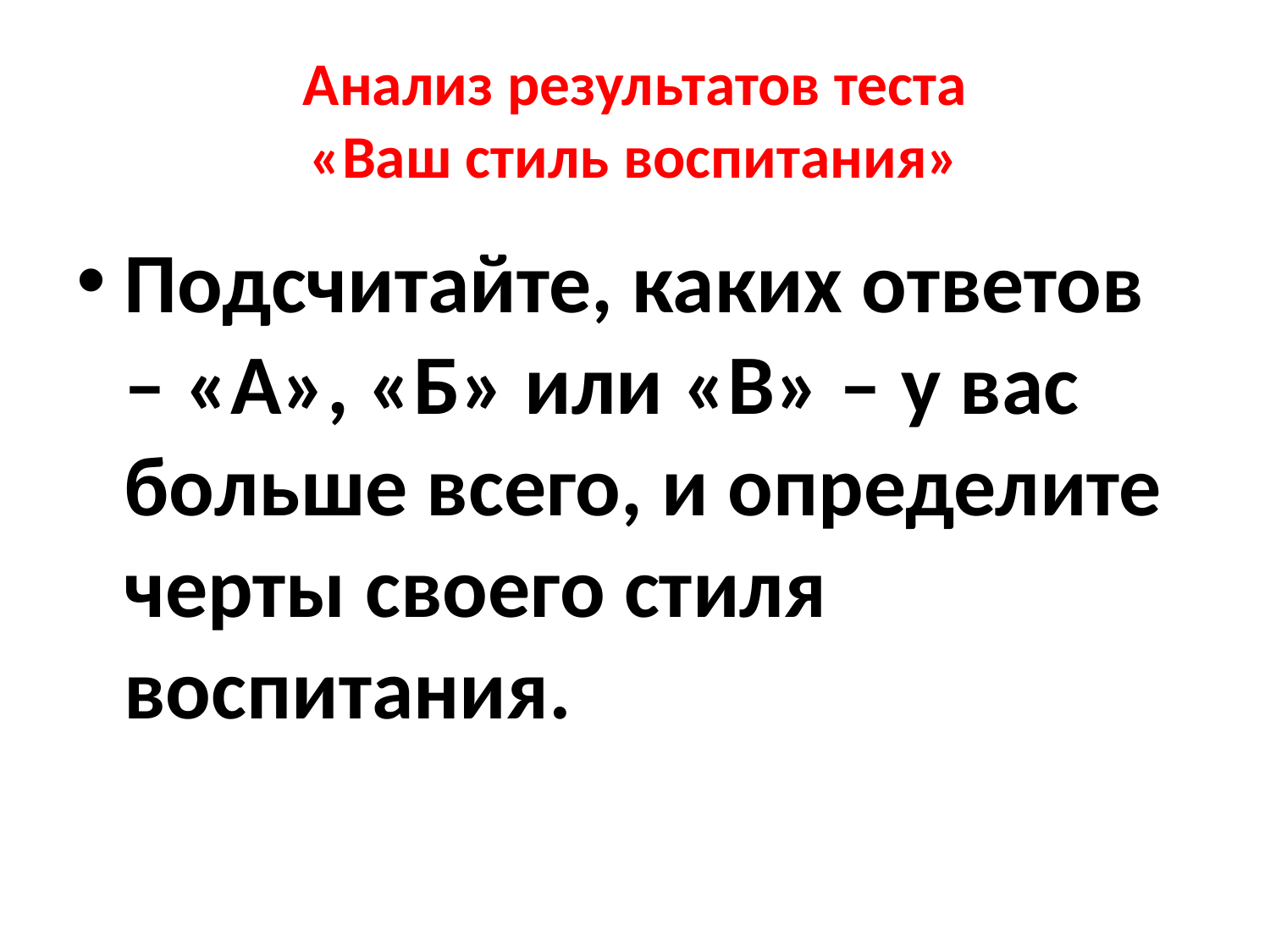

# Анализ результатов теста «Ваш стиль воспитания»
Подсчитайте, каких ответов – «А», «Б» или «В» – у вас больше всего, и определите черты своего стиля воспитания.